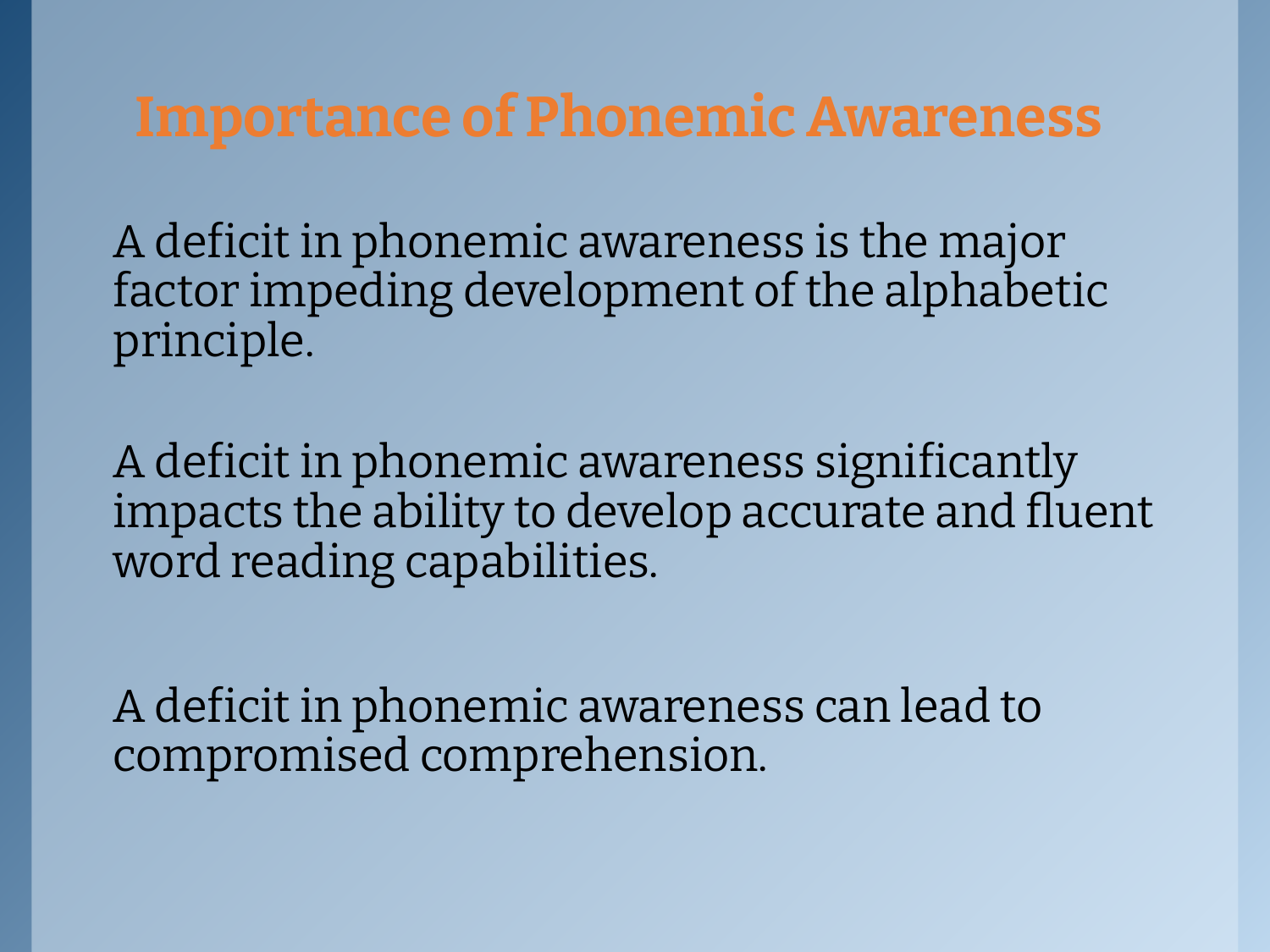

Importance of Phonemic Awareness
A deficit in phonemic awareness is the major factor impeding development of the alphabetic principle.
A deficit in phonemic awareness significantly impacts the ability to develop accurate and fluent word reading capabilities.

A deficit in phonemic awareness can lead to compromised comprehension.